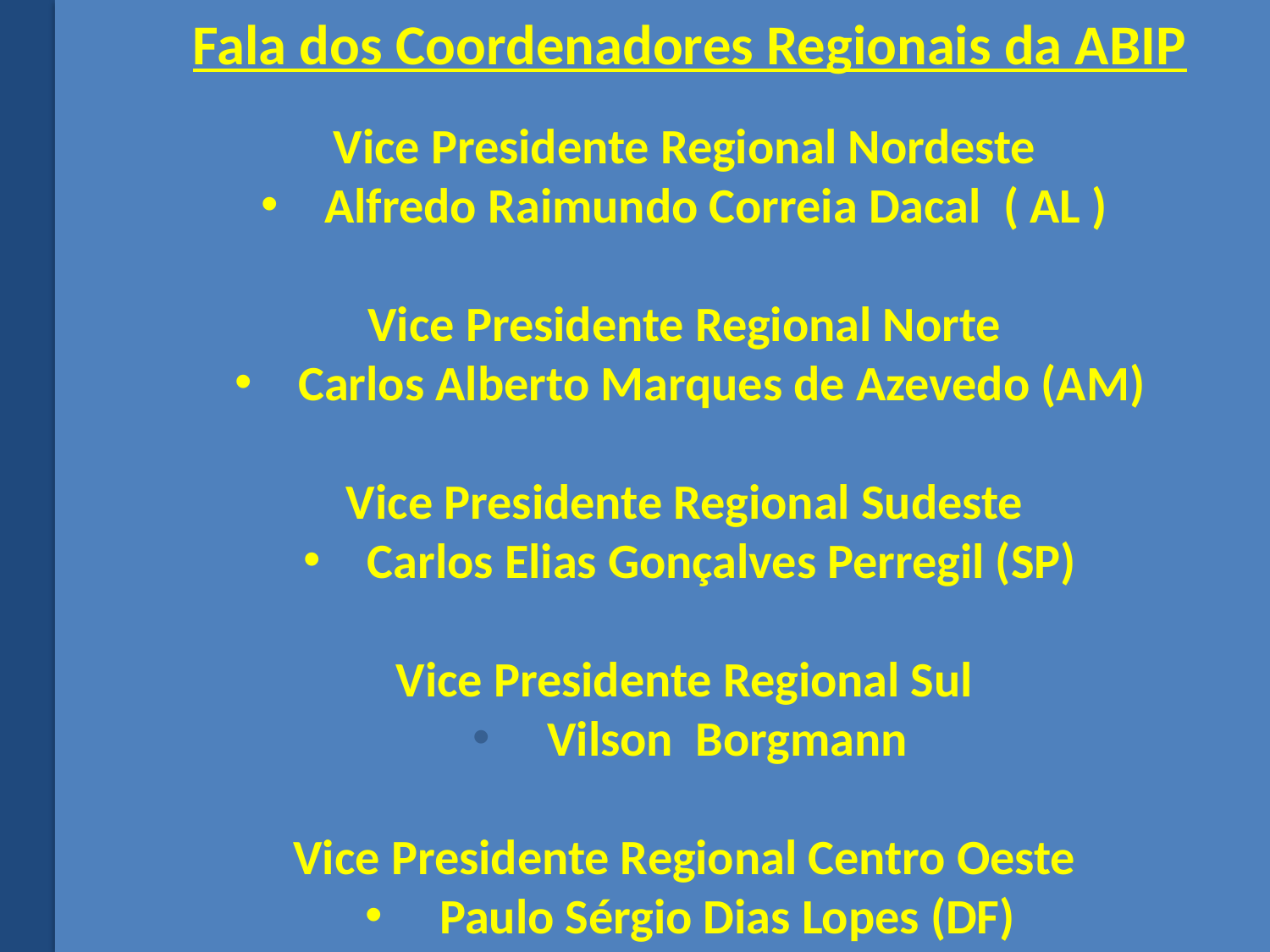

Fala dos Coordenadores Regionais da ABIP

Vice Presidente Regional Nordeste
Alfredo Raimundo Correia Dacal  ( AL )

Vice Presidente Regional Norte
Carlos Alberto Marques de Azevedo (AM)

Vice Presidente Regional Sudeste
Carlos Elias Gonçalves Perregil (SP)

Vice Presidente Regional Sul
 Vilson  Borgmann

Vice Presidente Regional Centro Oeste
 Paulo Sérgio Dias Lopes (DF)